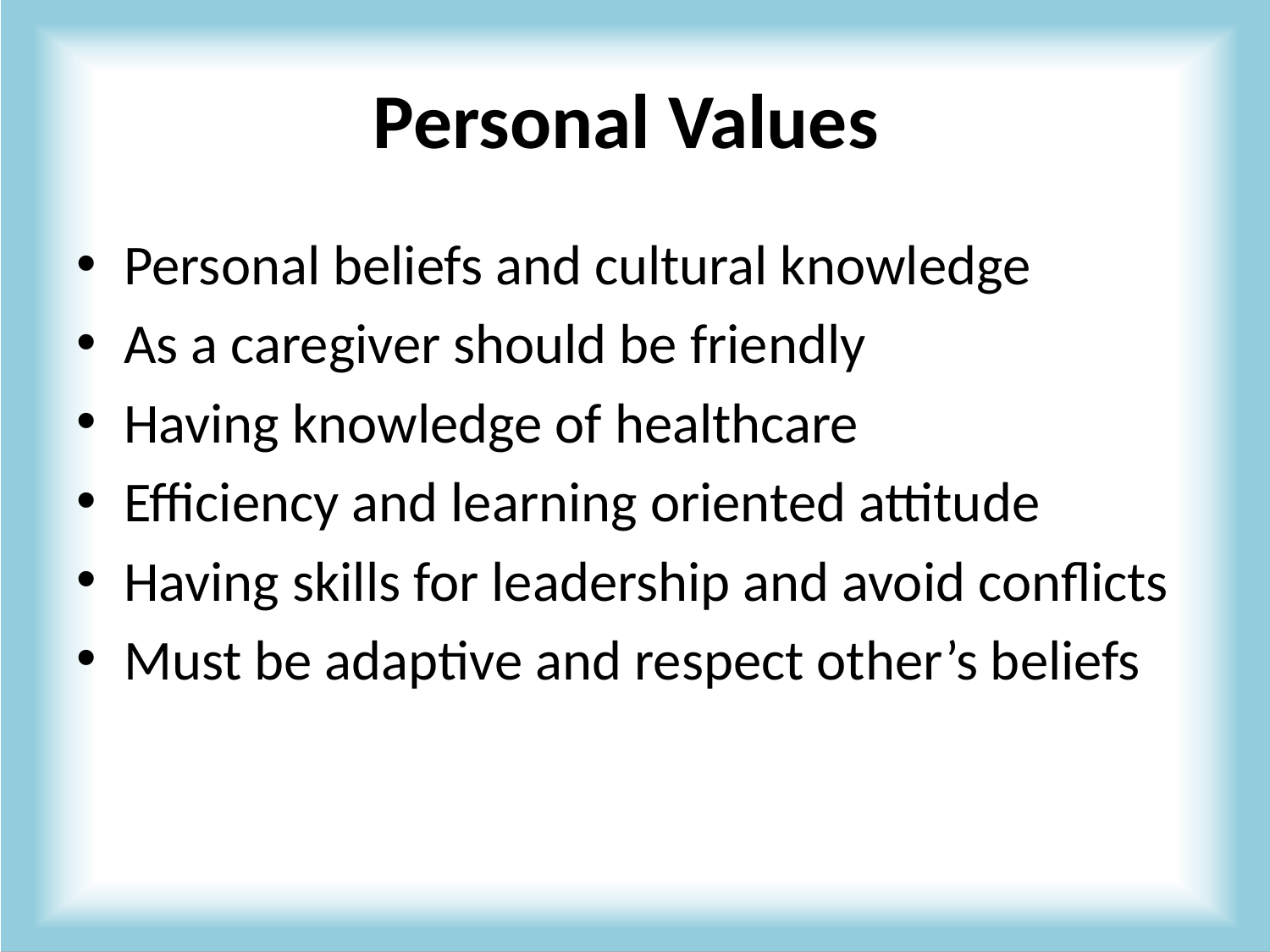

# Personal Values
Personal beliefs and cultural knowledge
As a caregiver should be friendly
Having knowledge of healthcare
Efficiency and learning oriented attitude
Having skills for leadership and avoid conflicts
Must be adaptive and respect other’s beliefs